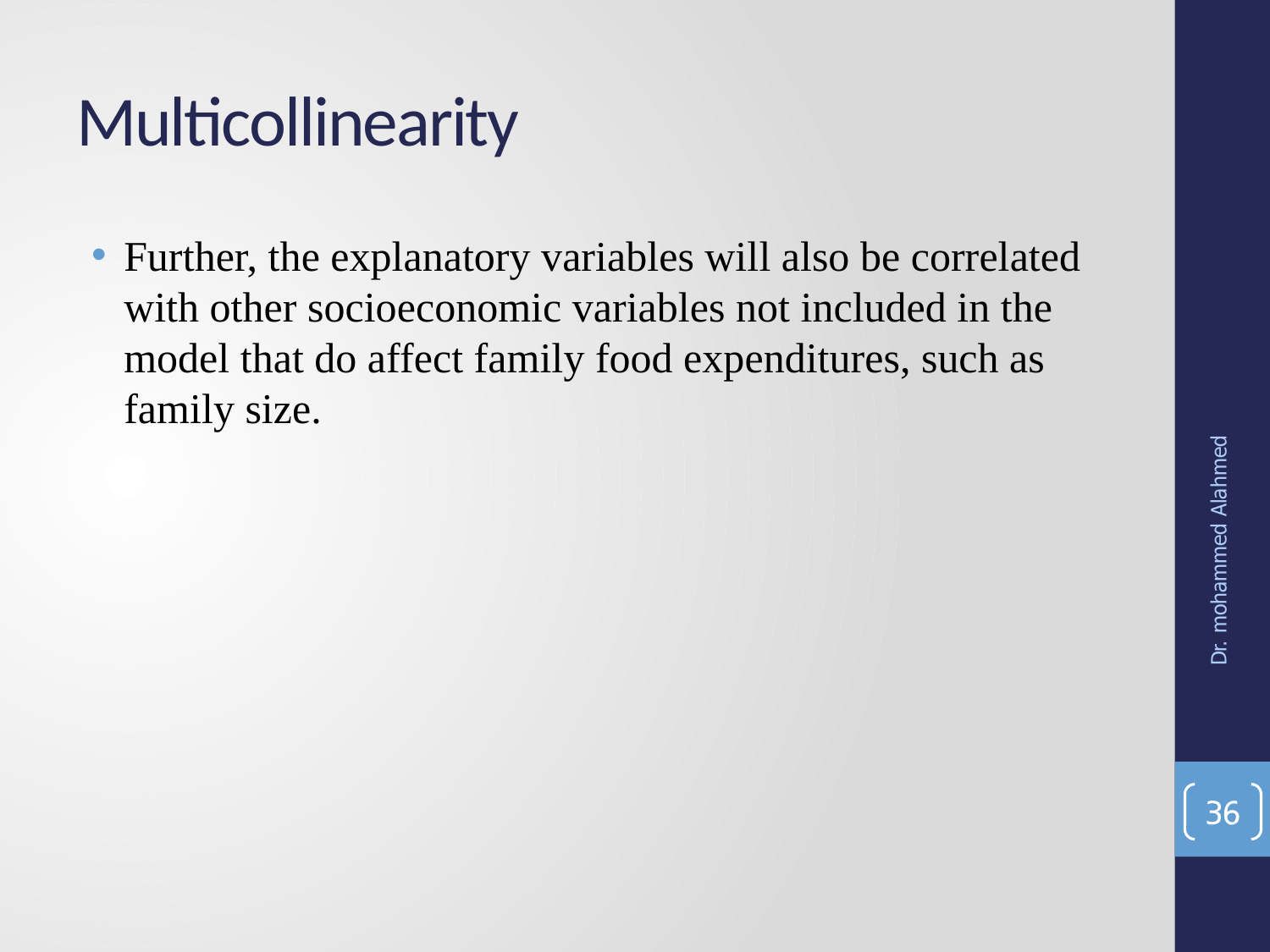

# Multicollinearity
Further, the explanatory variables will also be correlated with other socioeconomic variables not included in the model that do affect family food expenditures, such as family size.
Dr. mohammed Alahmed
36